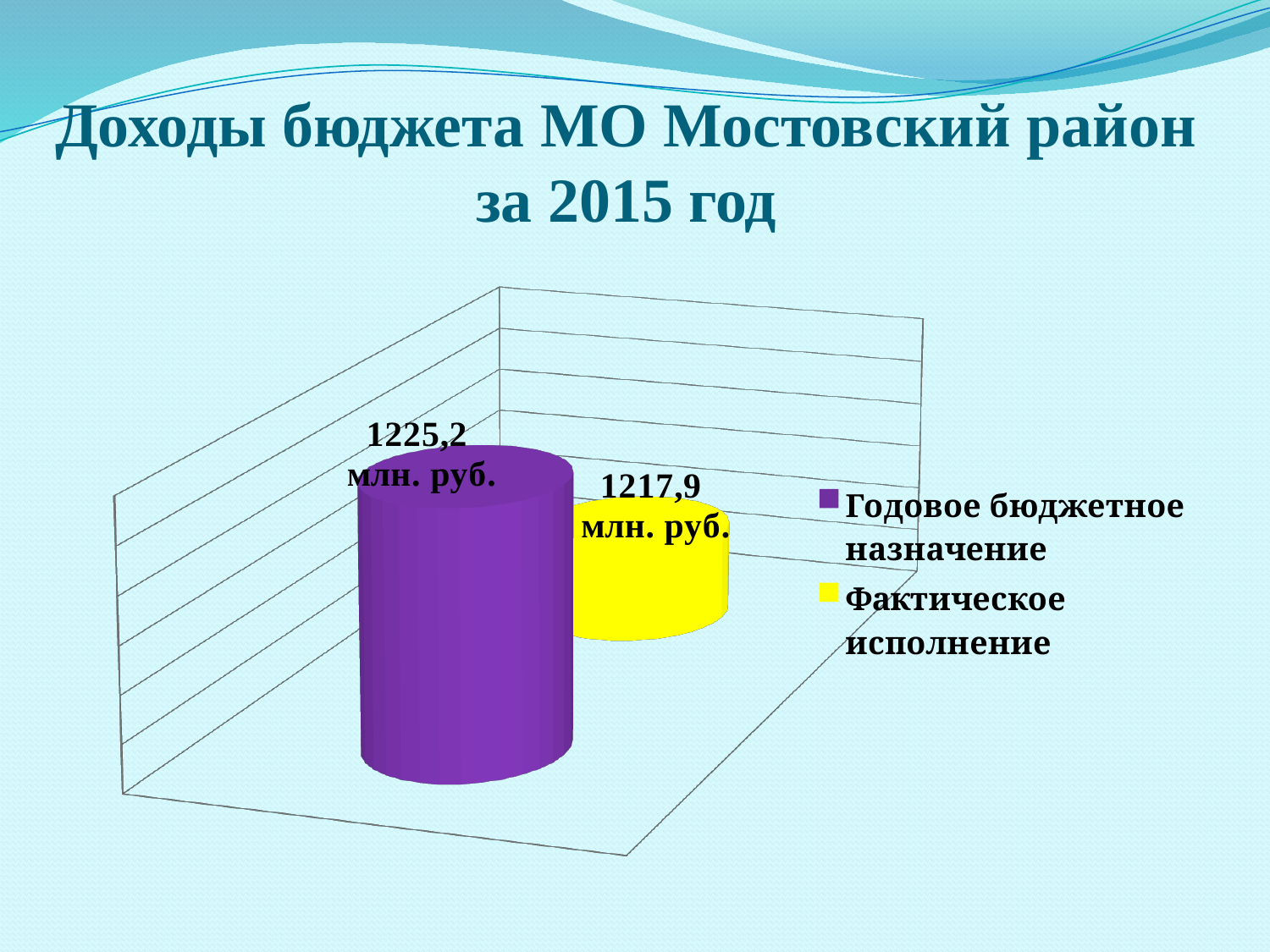

# Доходы бюджета МО Мостовский район за 2015 год

[unsupported chart]